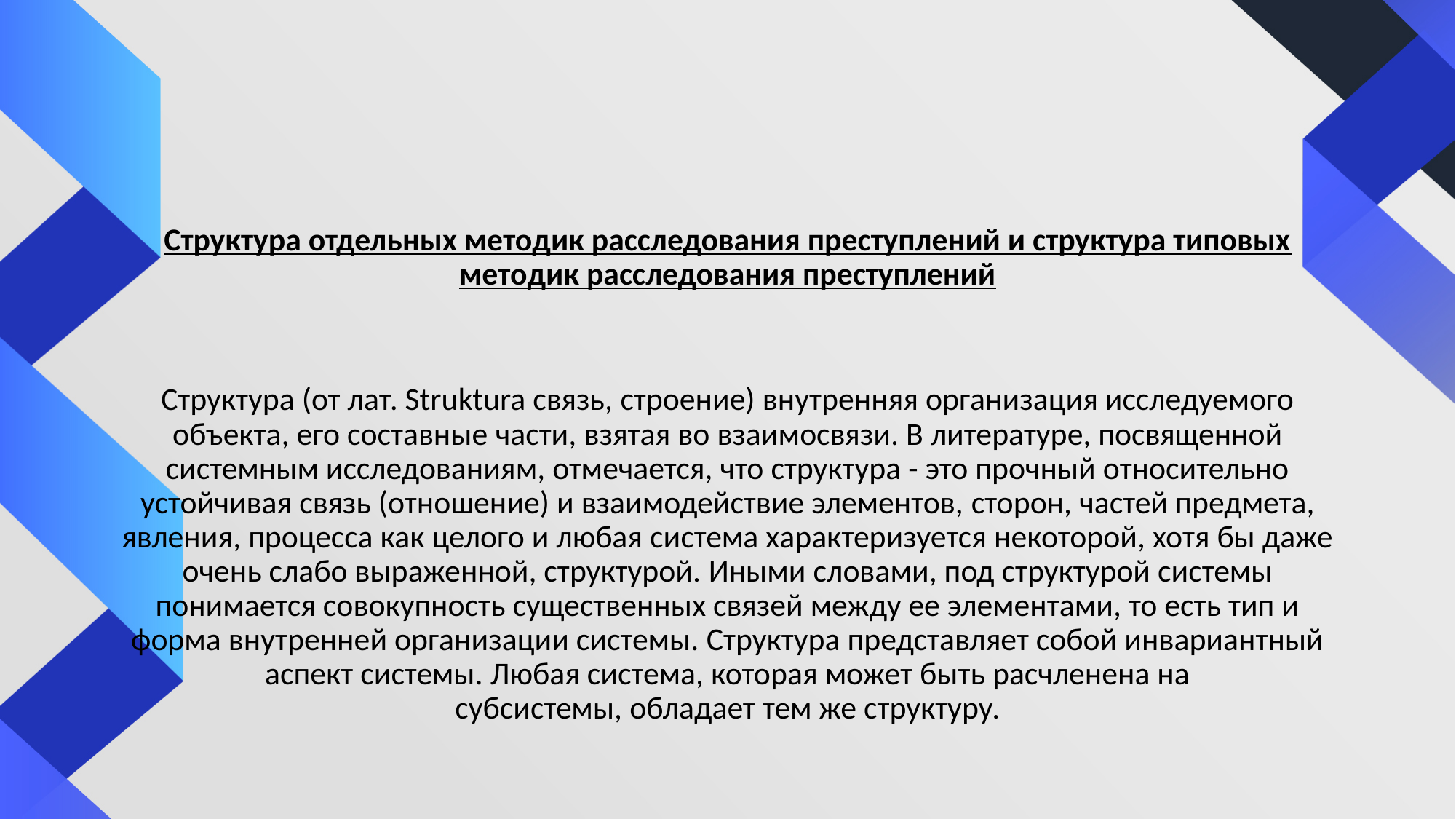

#
Структура отдельных методик расследования преступлений и структура типовых методик расследования преступлений

Структура (от лат. Struktura связь, строение) внутренняя организация исследуемого объекта, его составные части, взятая во взаимосвязи. В литературе, посвященной системным исследованиям, отмечается, что структура - это прочный относительно устойчивая связь (отношение) и взаимодействие элементов, сторон, частей предмета, явления, процесса как целого и любая система характеризуется некоторой, хотя бы даже очень слабо выраженной, структурой. Иными словами, под структурой системы понимается совокупность существенных связей между ее элементами, то есть тип и форма внутренней организации системы. Структура представляет собой инвариантный аспект системы. Любая система, которая может быть расчленена на субсистемы, обладает тем же структуру.